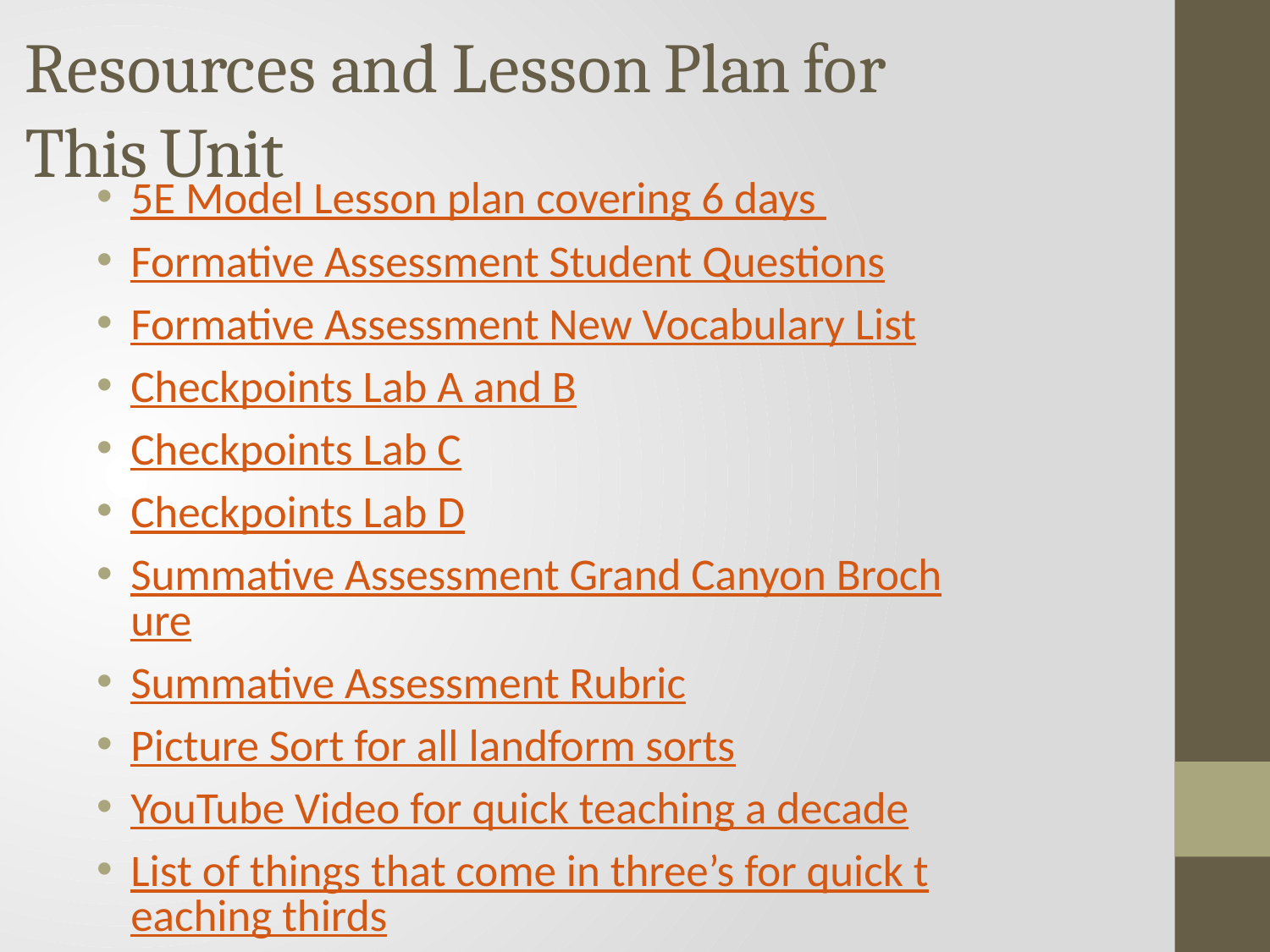

# Resources and Lesson Plan for This Unit
5E Model Lesson plan covering 6 days
Formative Assessment Student Questions
Formative Assessment New Vocabulary List
Checkpoints Lab A and B
Checkpoints Lab C
Checkpoints Lab D
Summative Assessment Grand Canyon Brochure
Summative Assessment Rubric
Picture Sort for all landform sorts
YouTube Video for quick teaching a decade
List of things that come in three’s for quick teaching thirds
Pre-Assessment Sort, Day 1